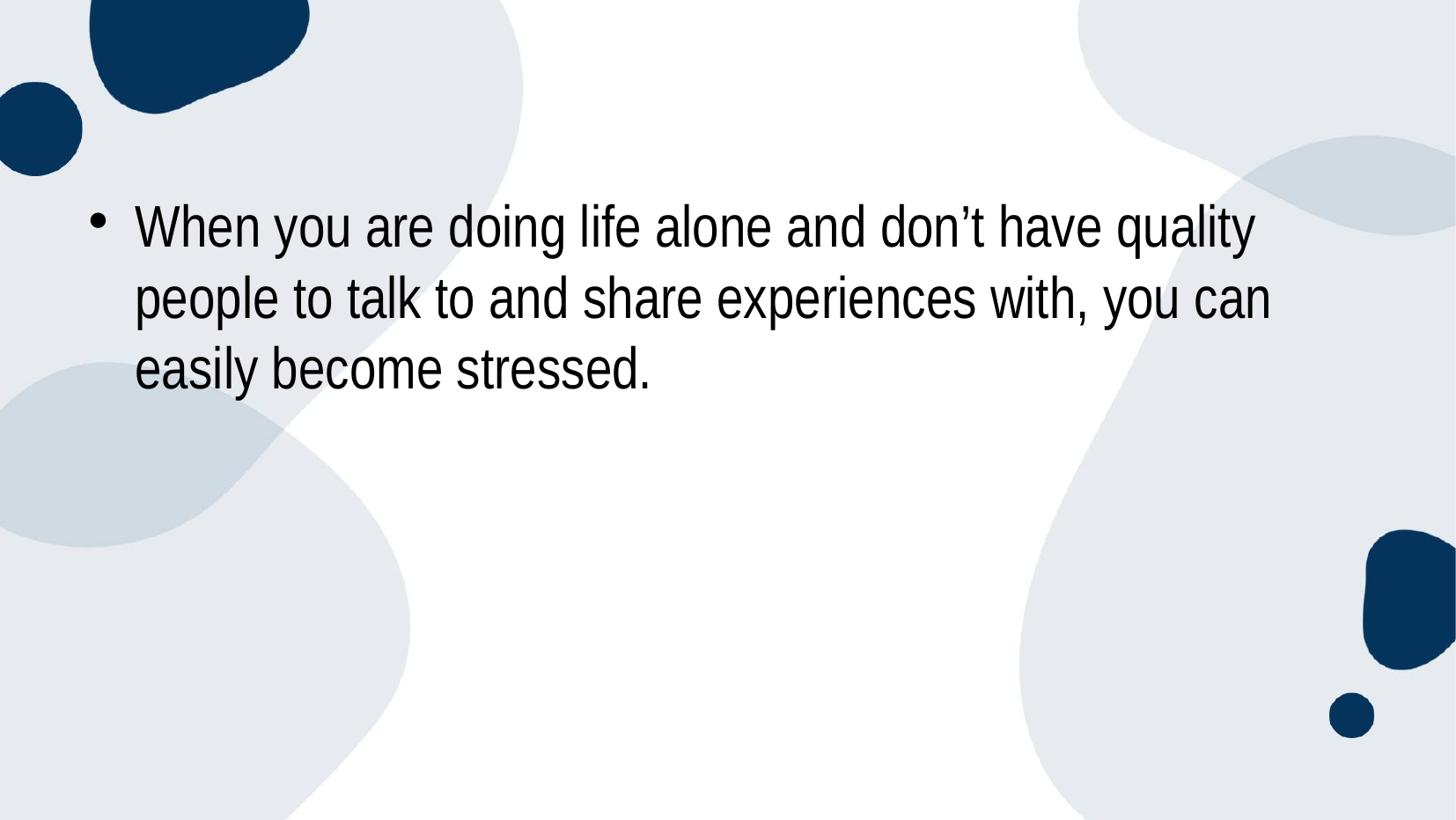

When you are doing life alone and don’t have quality people to talk to and share experiences with, you can easily become stressed.